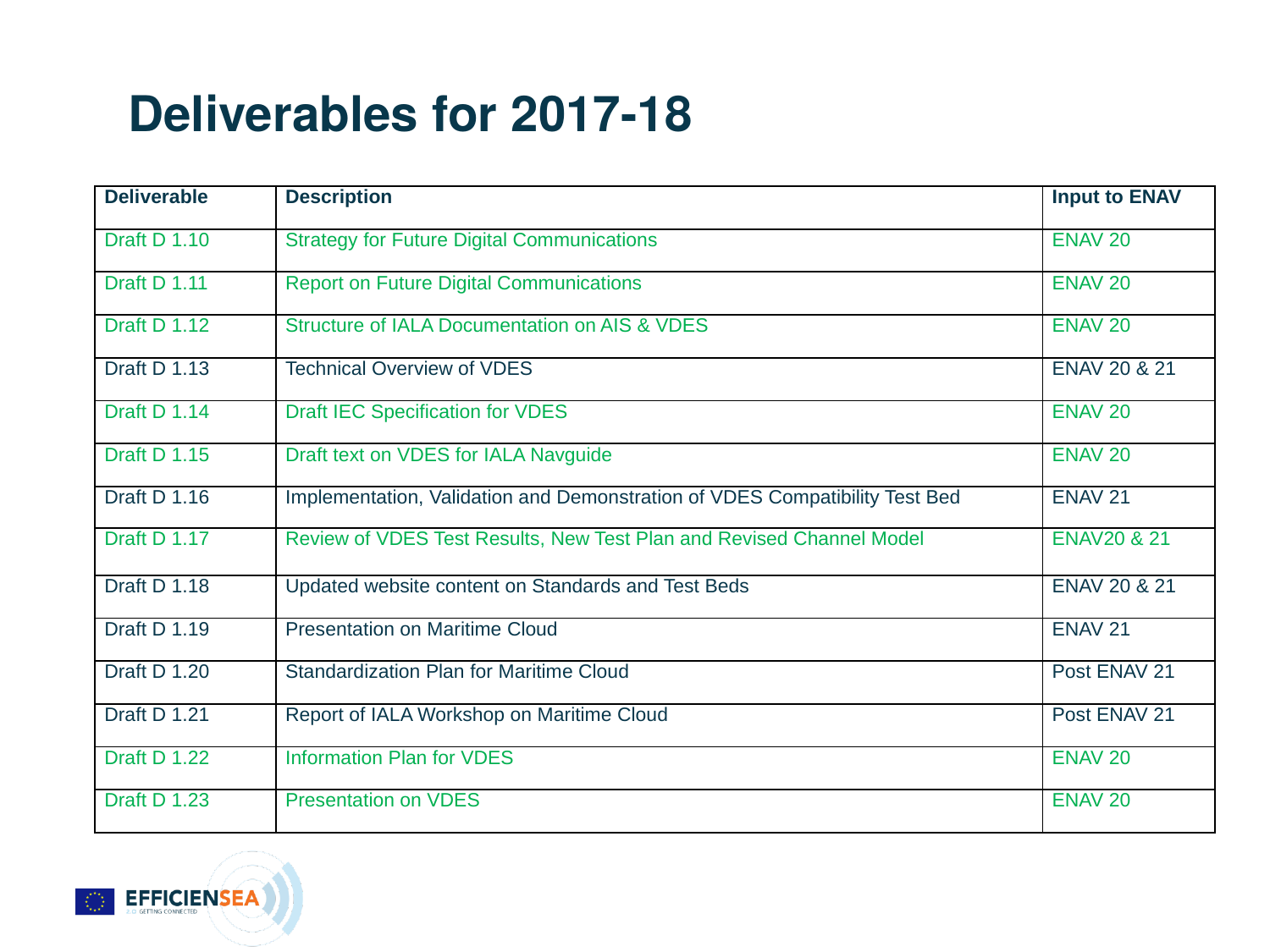

Deliverables for 2017-18

| Deliverable | Description | Input to ENAV |
| --- | --- | --- |
| Draft D 1.10 | Strategy for Future Digital Communications | ENAV 20 |
| Draft D 1.11 | Report on Future Digital Communications | ENAV 20 |
| Draft D 1.12 | Structure of IALA Documentation on AIS & VDES | ENAV 20 |
| Draft D 1.13 | Technical Overview of VDES | ENAV 20 & 21 |
| Draft D 1.14 | Draft IEC Specification for VDES | ENAV 20 |
| Draft D 1.15 | Draft text on VDES for IALA Navguide | ENAV 20 |
| Draft D 1.16 | Implementation, Validation and Demonstration of VDES Compatibility Test Bed | ENAV 21 |
| Draft D 1.17 | Review of VDES Test Results, New Test Plan and Revised Channel Model | ENAV20 & 21 |
| Draft D 1.18 | Updated website content on Standards and Test Beds | ENAV 20 & 21 |
| Draft D 1.19 | Presentation on Maritime Cloud | ENAV 21 |
| Draft D 1.20 | Standardization Plan for Maritime Cloud | Post ENAV 21 |
| Draft D 1.21 | Report of IALA Workshop on Maritime Cloud | Post ENAV 21 |
| Draft D 1.22 | Information Plan for VDES | ENAV 20 |
| Draft D 1.23 | Presentation on VDES | ENAV 20 |